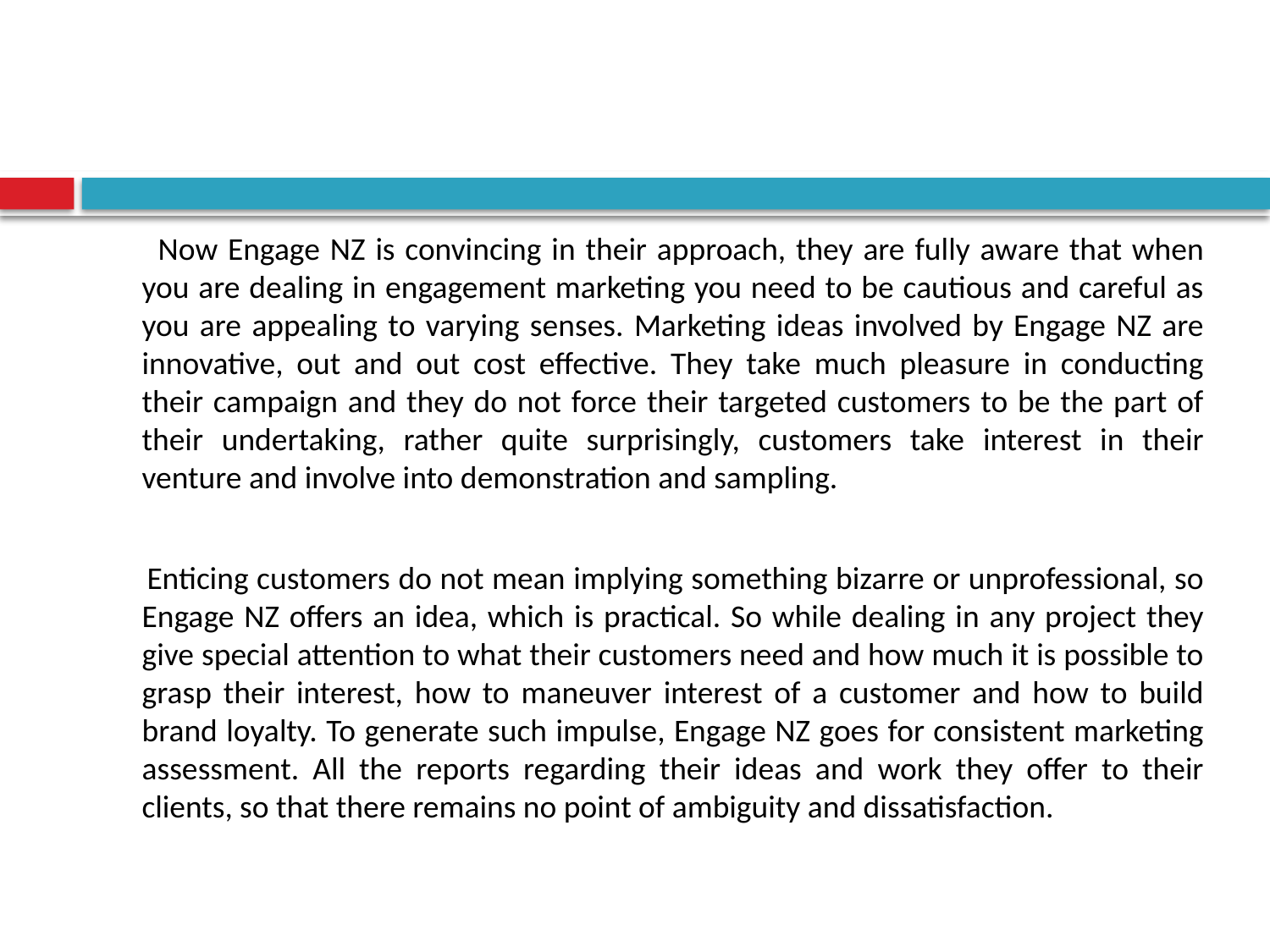

Now Engage NZ is convincing in their approach, they are fully aware that when you are dealing in engagement marketing you need to be cautious and careful as you are appealing to varying senses. Marketing ideas involved by Engage NZ are innovative, out and out cost effective. They take much pleasure in conducting their campaign and they do not force their targeted customers to be the part of their undertaking, rather quite surprisingly, customers take interest in their venture and involve into demonstration and sampling.

      Enticing customers do not mean implying something bizarre or unprofessional, so Engage NZ offers an idea, which is practical. So while dealing in any project they give special attention to what their customers need and how much it is possible to grasp their interest, how to maneuver interest of a customer and how to build brand loyalty. To generate such impulse, Engage NZ goes for consistent marketing assessment. All the reports regarding their ideas and work they offer to their clients, so that there remains no point of ambiguity and dissatisfaction.